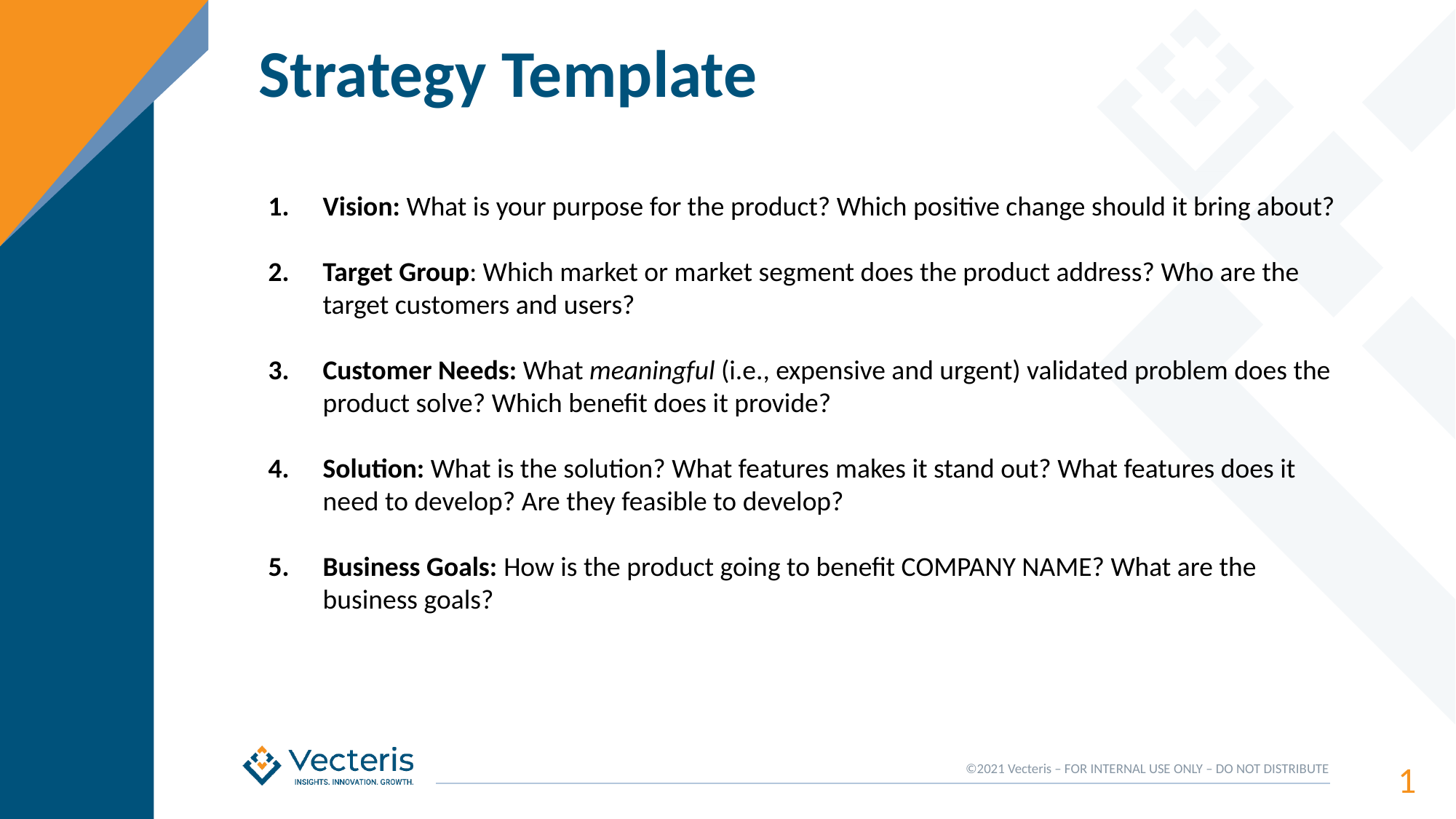

# Strategy Template

Vision: What is your purpose for the product? Which positive change should it bring about?

Target Group: Which market or market segment does the product address? Who are the target customers and users?

Customer Needs: What meaningful (i.e., expensive and urgent) validated problem does the product solve? Which benefit does it provide?

Solution: What is the solution? What features makes it stand out? What features does it need to develop? Are they feasible to develop?

Business Goals: How is the product going to benefit COMPANY NAME? What are the business goals?
1
©2021 Vecteris – FOR INTERNAL USE ONLY – DO NOT DISTRIBUTE